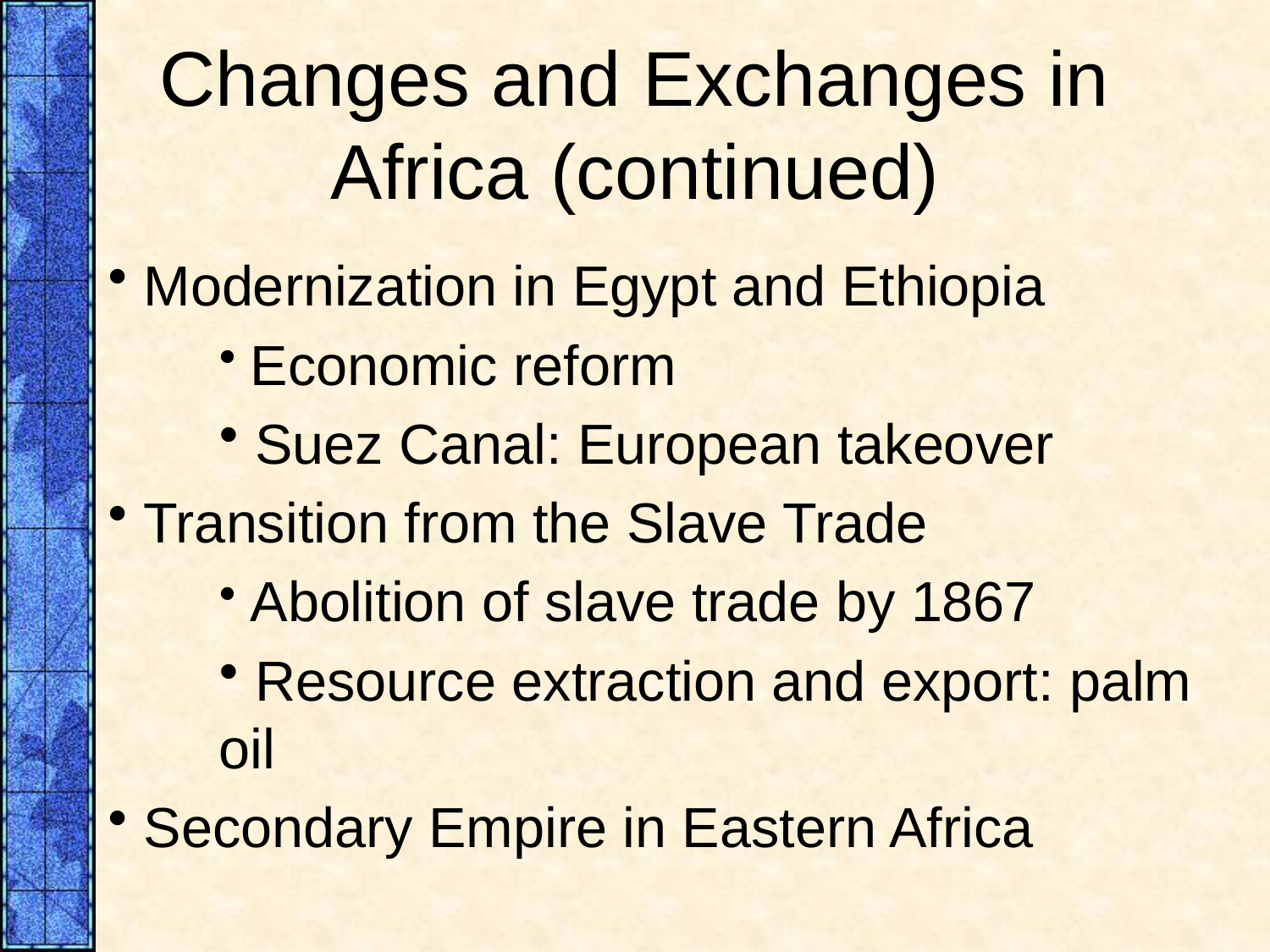

# Changes and Exchanges in Africa (continued)
 Modernization in Egypt and Ethiopia
 Economic reform
 Suez Canal: European takeover
 Transition from the Slave Trade
 Abolition of slave trade by 1867
 Resource extraction and export: palm oil
 Secondary Empire in Eastern Africa